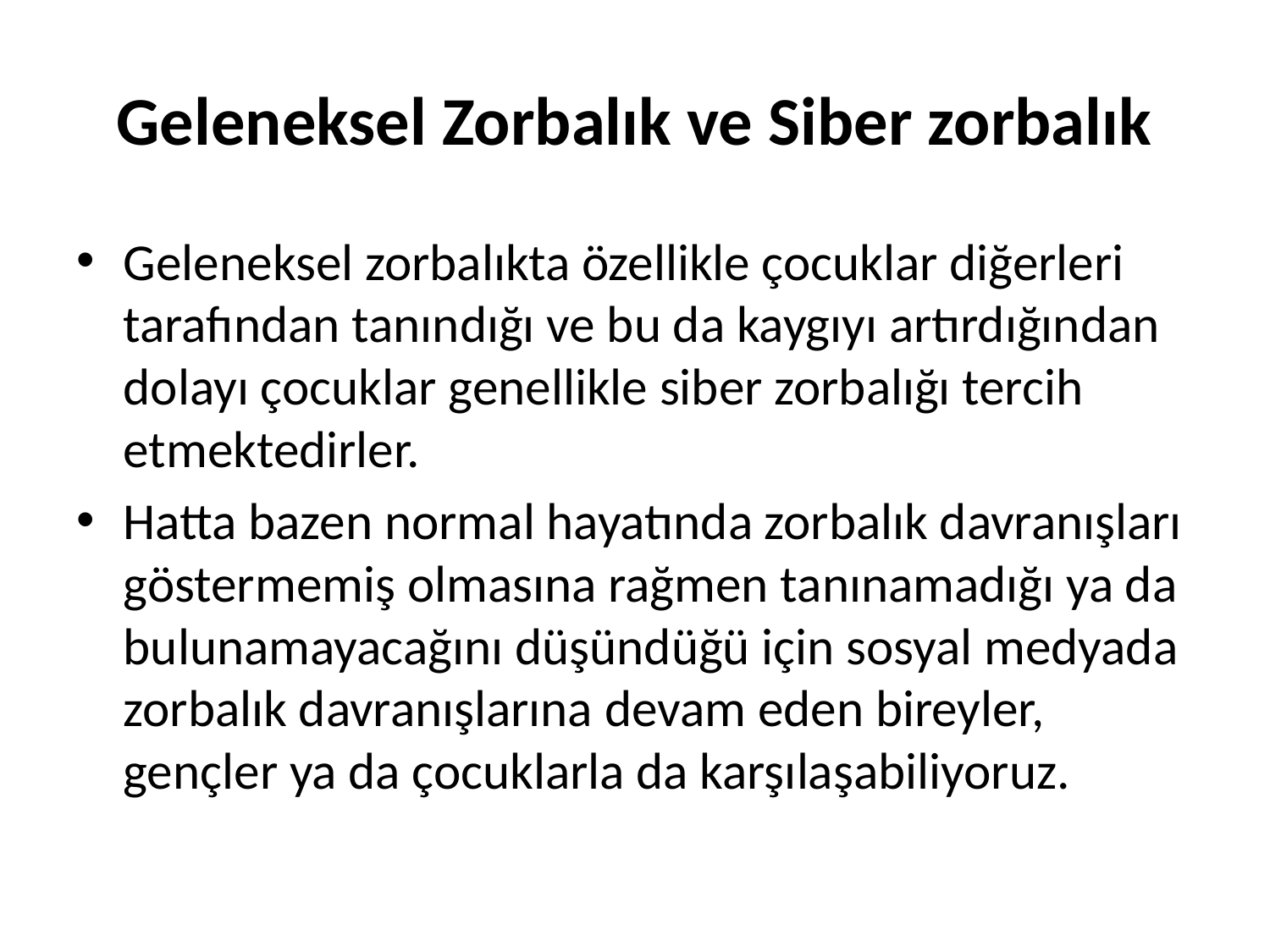

# Geleneksel Zorbalık ve Siber zorbalık
Geleneksel zorbalıkta özellikle çocuklar diğerleri tarafından tanındığı ve bu da kaygıyı artırdığından dolayı çocuklar genellikle siber zorbalığı tercih etmektedirler.
Hatta bazen normal hayatında zorbalık davranışları göstermemiş olmasına rağmen tanınamadığı ya da bulunamayacağını düşündüğü için sosyal medyada zorbalık davranışlarına devam eden bireyler, gençler ya da çocuklarla da karşılaşabiliyoruz.